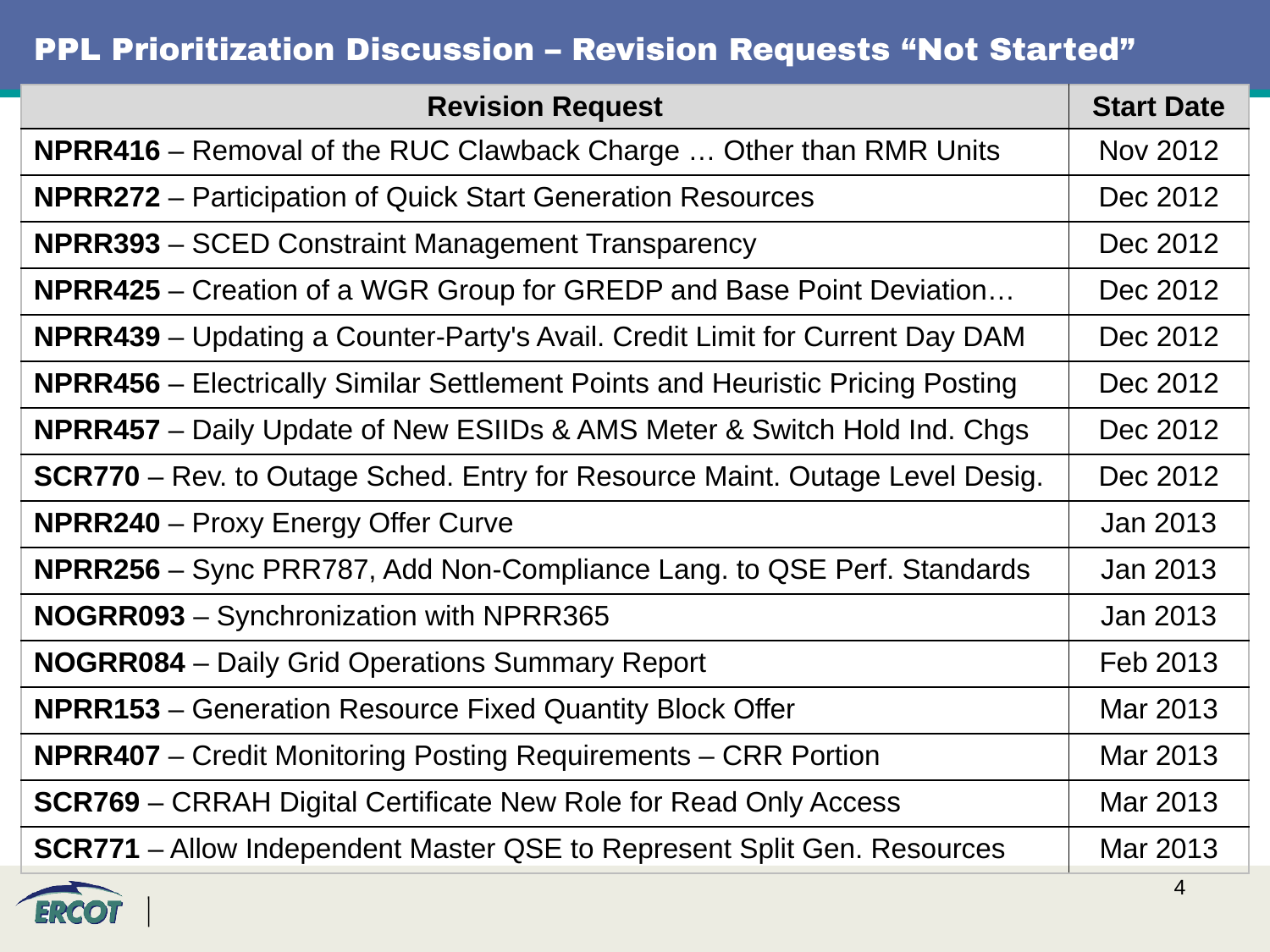

# PPL Prioritization Discussion – Revision Requests “Not Started”
| Revision Request | Start Date |
| --- | --- |
| NPRR416 – Removal of the RUC Clawback Charge … Other than RMR Units | Nov 2012 |
| NPRR272 – Participation of Quick Start Generation Resources | Dec 2012 |
| NPRR393 – SCED Constraint Management Transparency | Dec 2012 |
| NPRR425 – Creation of a WGR Group for GREDP and Base Point Deviation… | Dec 2012 |
| NPRR439 – Updating a Counter-Party's Avail. Credit Limit for Current Day DAM | Dec 2012 |
| NPRR456 – Electrically Similar Settlement Points and Heuristic Pricing Posting | Dec 2012 |
| NPRR457 – Daily Update of New ESIIDs & AMS Meter & Switch Hold Ind. Chgs | Dec 2012 |
| SCR770 – Rev. to Outage Sched. Entry for Resource Maint. Outage Level Desig. | Dec 2012 |
| NPRR240 – Proxy Energy Offer Curve | Jan 2013 |
| NPRR256 – Sync PRR787, Add Non-Compliance Lang. to QSE Perf. Standards | Jan 2013 |
| NOGRR093 – Synchronization with NPRR365 | Jan 2013 |
| NOGRR084 – Daily Grid Operations Summary Report | Feb 2013 |
| NPRR153 – Generation Resource Fixed Quantity Block Offer | Mar 2013 |
| NPRR407 – Credit Monitoring Posting Requirements – CRR Portion | Mar 2013 |
| SCR769 – CRRAH Digital Certificate New Role for Read Only Access | Mar 2013 |
| SCR771 – Allow Independent Master QSE to Represent Split Gen. Resources | Mar 2013 |